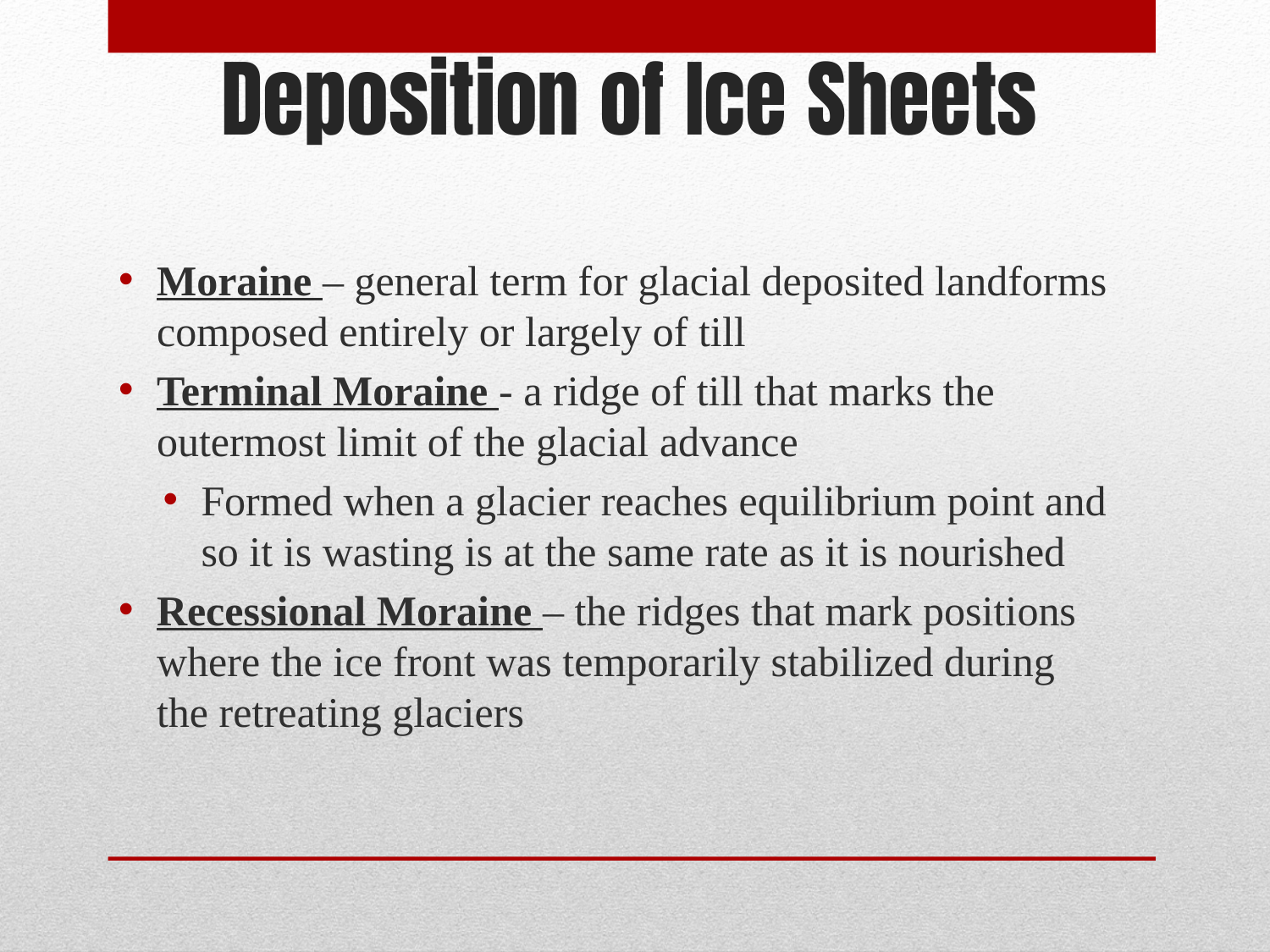

# Deposition of Ice Sheets
Moraine – general term for glacial deposited landforms composed entirely or largely of till
Terminal Moraine - a ridge of till that marks the outermost limit of the glacial advance
Formed when a glacier reaches equilibrium point and so it is wasting is at the same rate as it is nourished
Recessional Moraine – the ridges that mark positions where the ice front was temporarily stabilized during the retreating glaciers